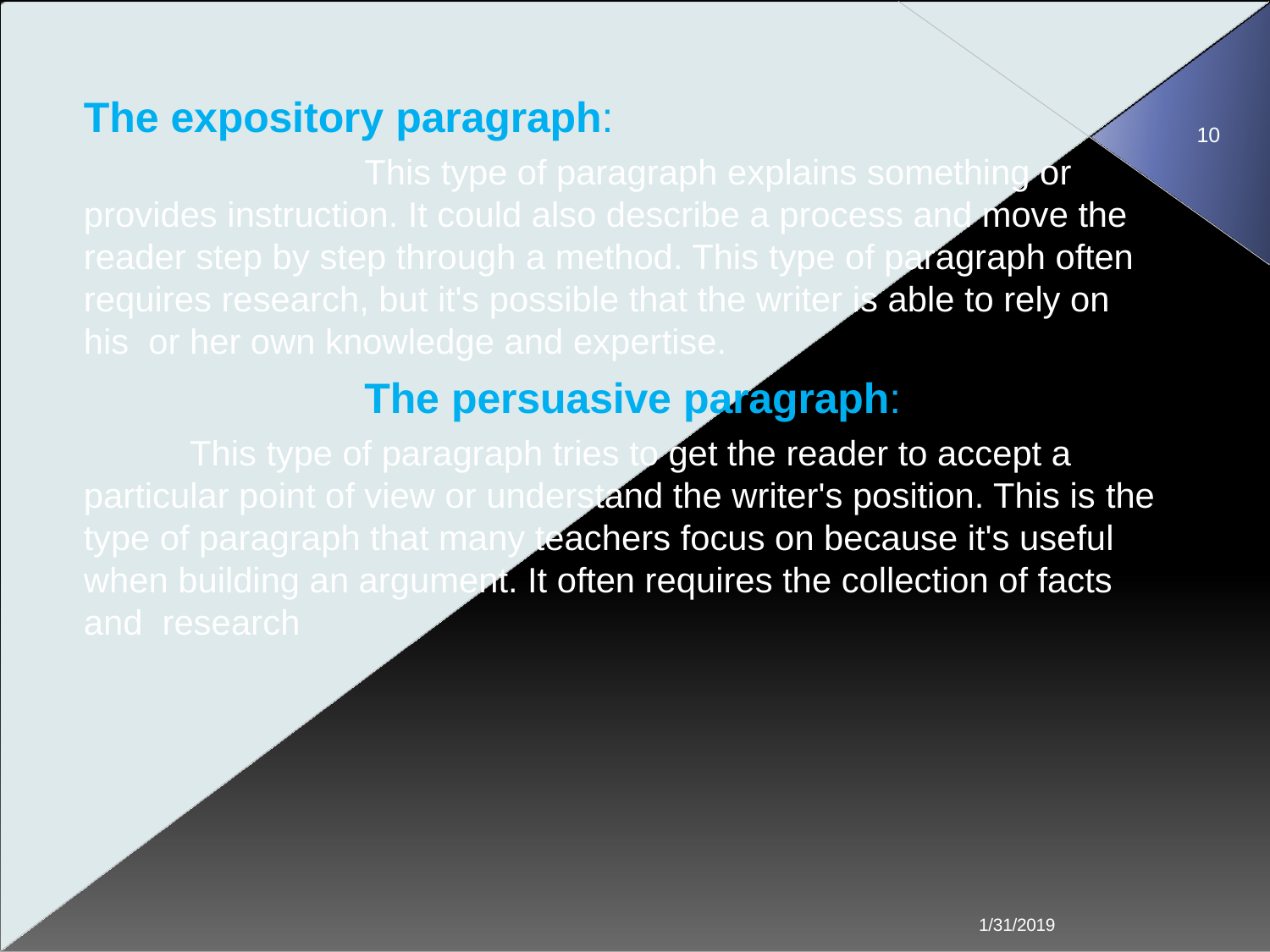

# The expository paragraph:
10
This type of paragraph explains something or  provides instruction. It could also describe a process and move the  reader step by step through a method. This type of paragraph often  requires research, but it's possible that the writer is able to rely on his  or her own knowledge and expertise.
The persuasive paragraph:
This type of paragraph tries to get the reader to accept a  particular point of view or understand the writer's position. This is the  type of paragraph that many teachers focus on because it's useful  when building an argument. It often requires the collection of facts and  research
1/31/2019